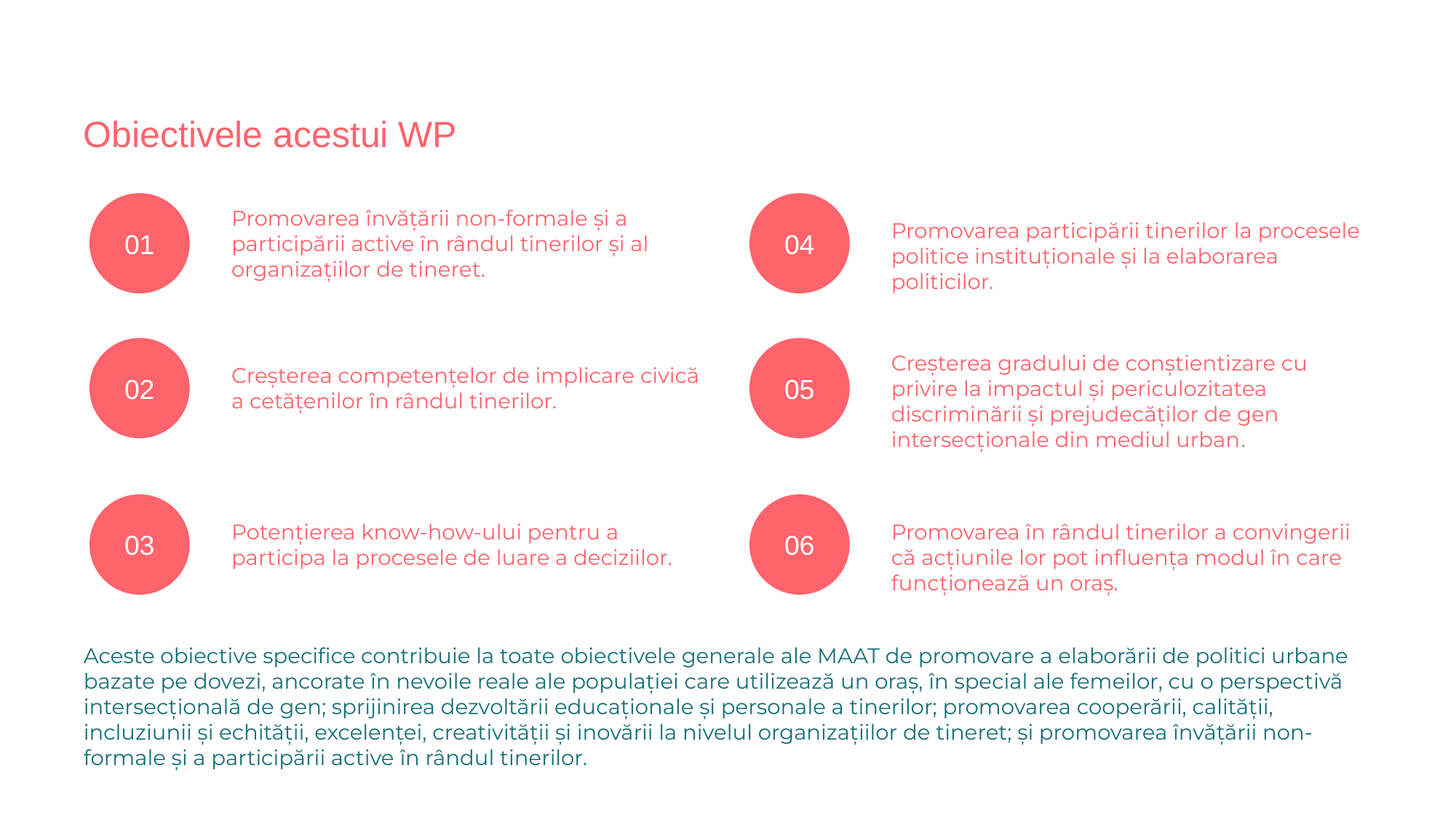

Obiectivele acestui WP
01
Promovarea învățării non-formale și a participării active în rândul tinerilor și al organizațiilor de tineret.
04
Promovarea participării tinerilor la procesele politice instituționale și la elaborarea politicilor.
02
Creșterea competențelor de implicare civică a cetățenilor în rândul tinerilor.
05
Creșterea gradului de conștientizare cu privire la impactul și periculozitatea discriminării și prejudecăților de gen intersecționale din mediul urban.
03
Potențierea know-how-ului pentru a participa la procesele de luare a deciziilor.
06
Promovarea în rândul tinerilor a convingerii că acțiunile lor pot influența modul în care funcționează un oraș.
Aceste obiective specifice contribuie la toate obiectivele generale ale MAAT de promovare a elaborării de politici urbane bazate pe dovezi, ancorate în nevoile reale ale populației care utilizează un oraș, în special ale femeilor, cu o perspectivă intersecțională de gen; sprijinirea dezvoltării educaționale și personale a tinerilor; promovarea cooperării, calității, incluziunii și echității, excelenței, creativității și inovării la nivelul organizațiilor de tineret; și promovarea învățării non-formale și a participării active în rândul tinerilor.